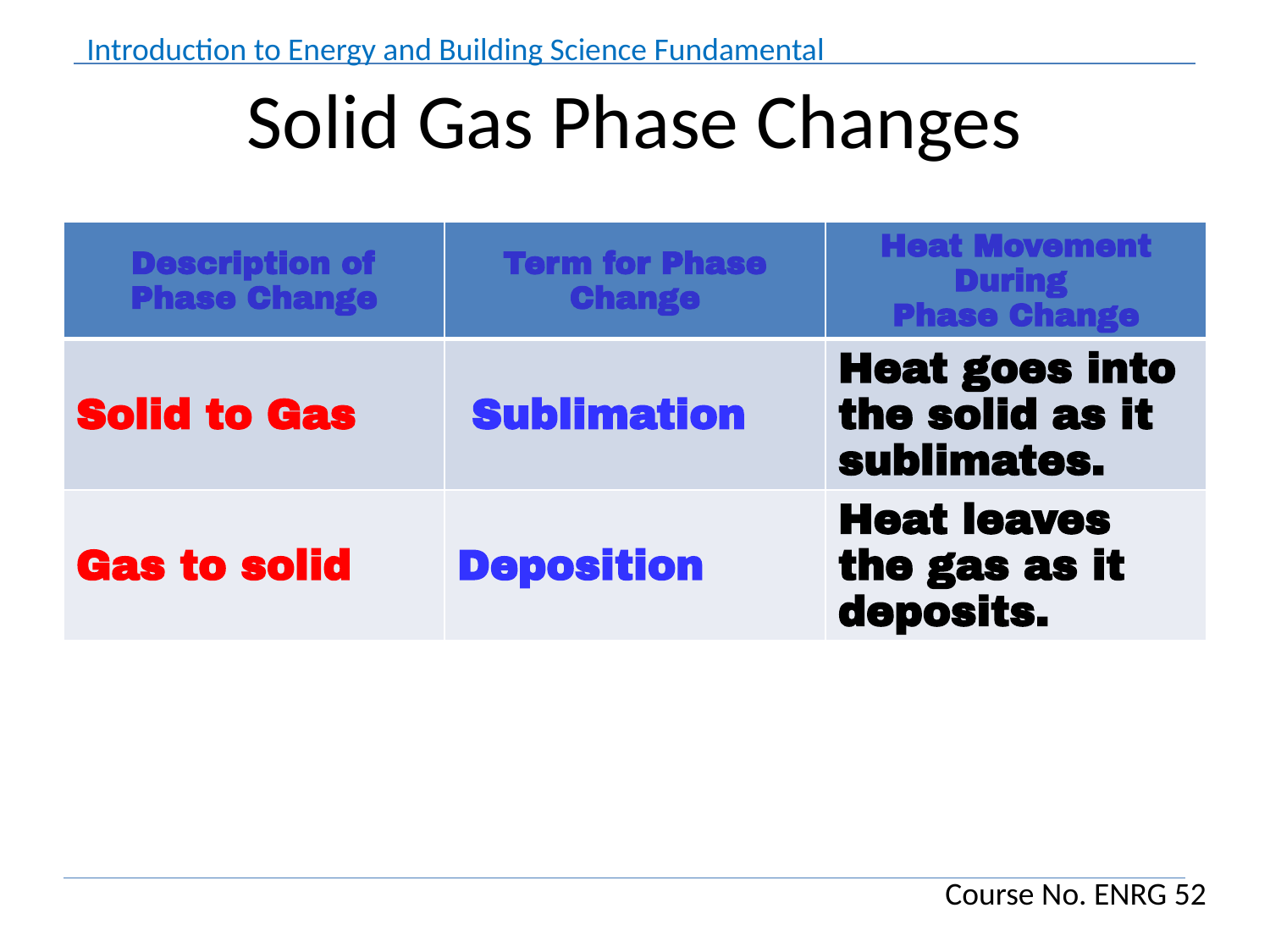

# Solid Gas Phase Changes
| Description of Phase Change | Term for Phase Change | Heat Movement During Phase Change |
| --- | --- | --- |
| Solid to Gas | Sublimation | Heat goes into the solid as it sublimates. |
| Gas to solid | Deposition | Heat leaves the gas as it deposits. |